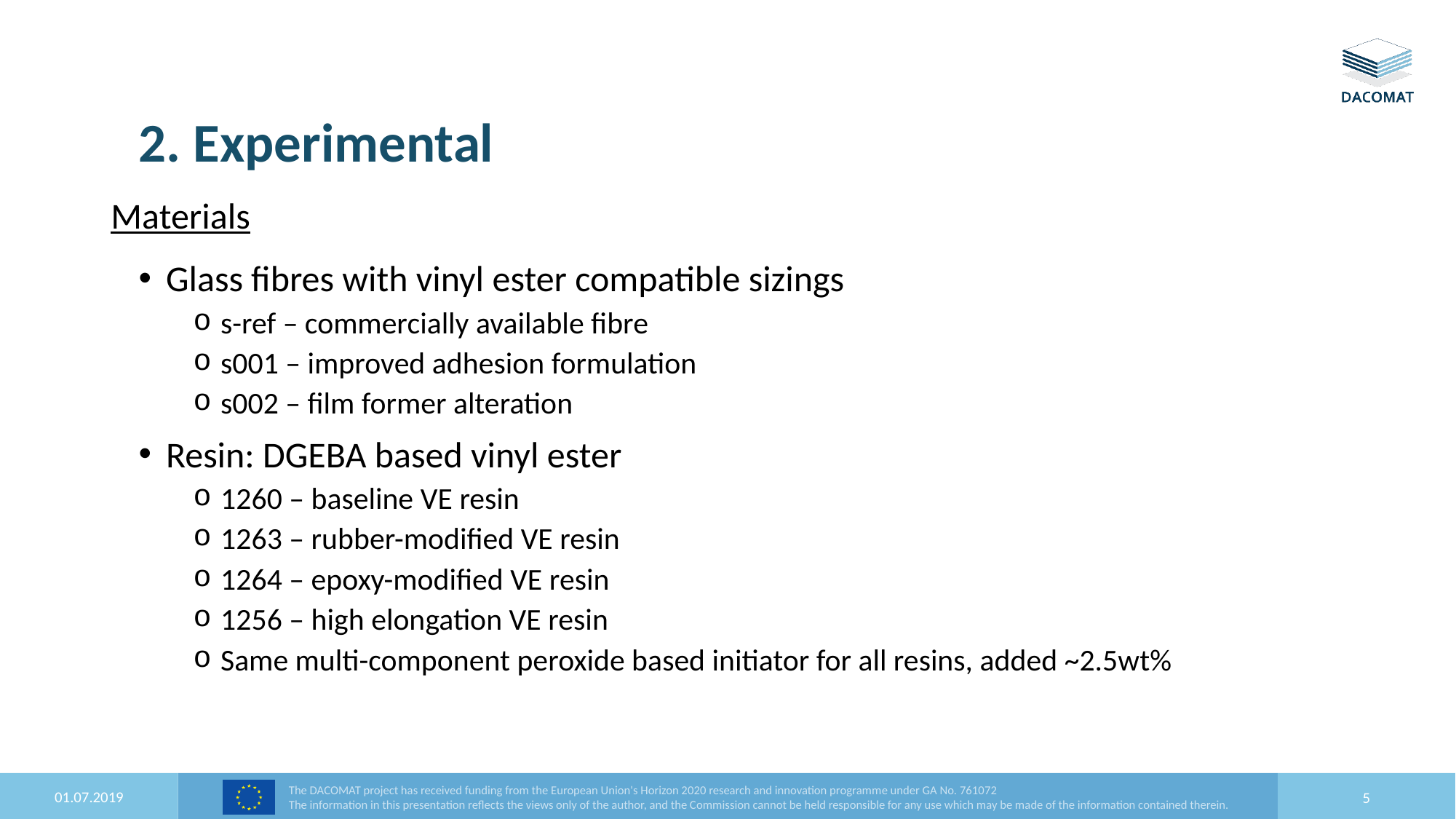

# 2. Experimental
Materials
Glass fibres with vinyl ester compatible sizings
s-ref – commercially available fibre
s001 – improved adhesion formulation
s002 – film former alteration
Resin: DGEBA based vinyl ester
1260 – baseline VE resin
1263 – rubber-modified VE resin
1264 – epoxy-modified VE resin
1256 – high elongation VE resin
Same multi-component peroxide based initiator for all resins, added ~2.5wt%

01.07.2019
5